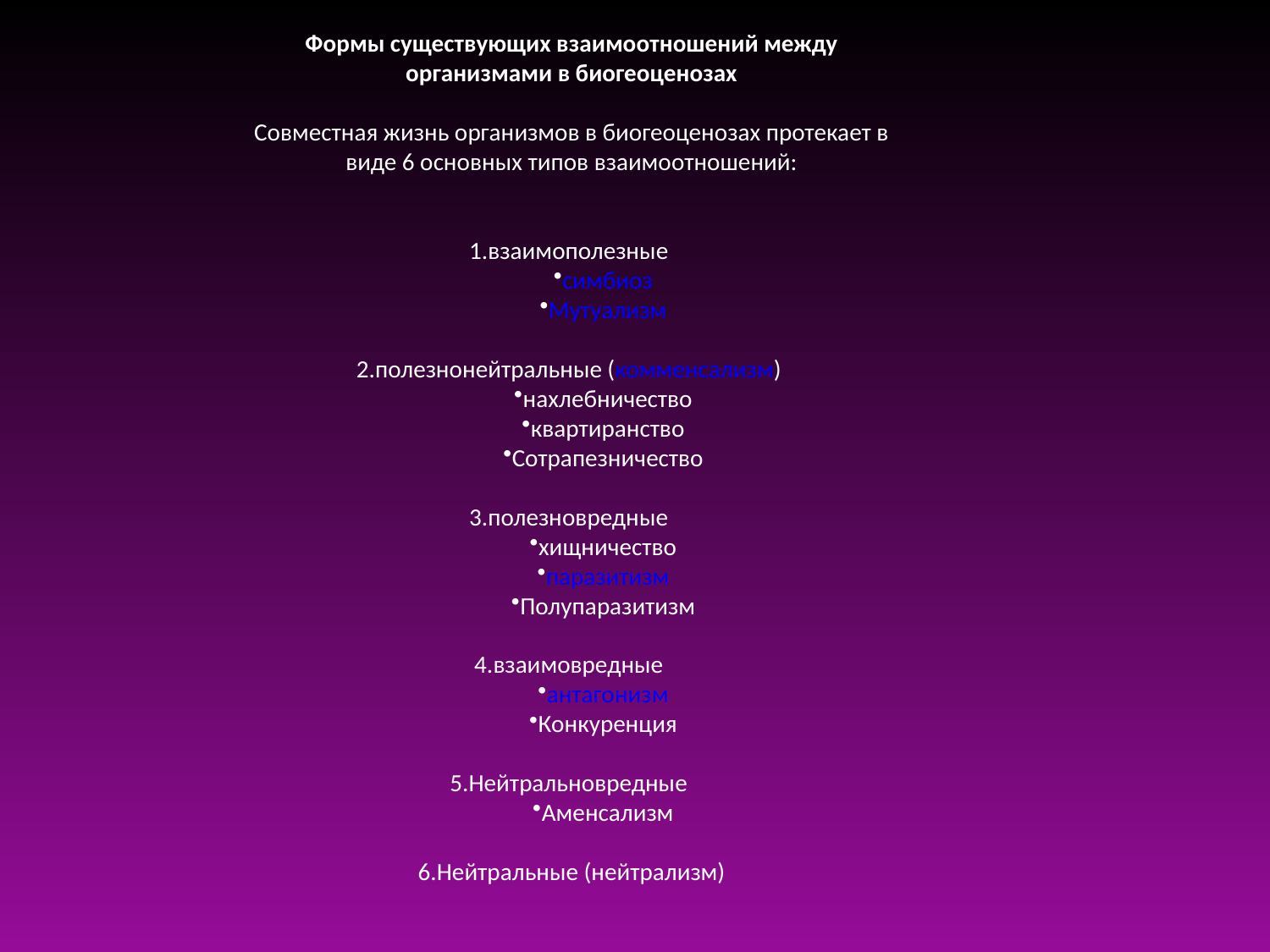

Формы существующих взаимоотношений между организмами в биогеоценозах

Совместная жизнь организмов в биогеоценозах протекает в виде 6 основных типов взаимоотношений:

взаимополезные
симбиоз
Мутуализм

полезнонейтральные (комменсализм)
нахлебничество
квартиранство
Сотрапезничество

полезновредные
хищничество
паразитизм
Полупаразитизм

взаимовредные
антагонизм
Конкуренция

Нейтральновредные
Аменсализм

Нейтральные (нейтрализм)